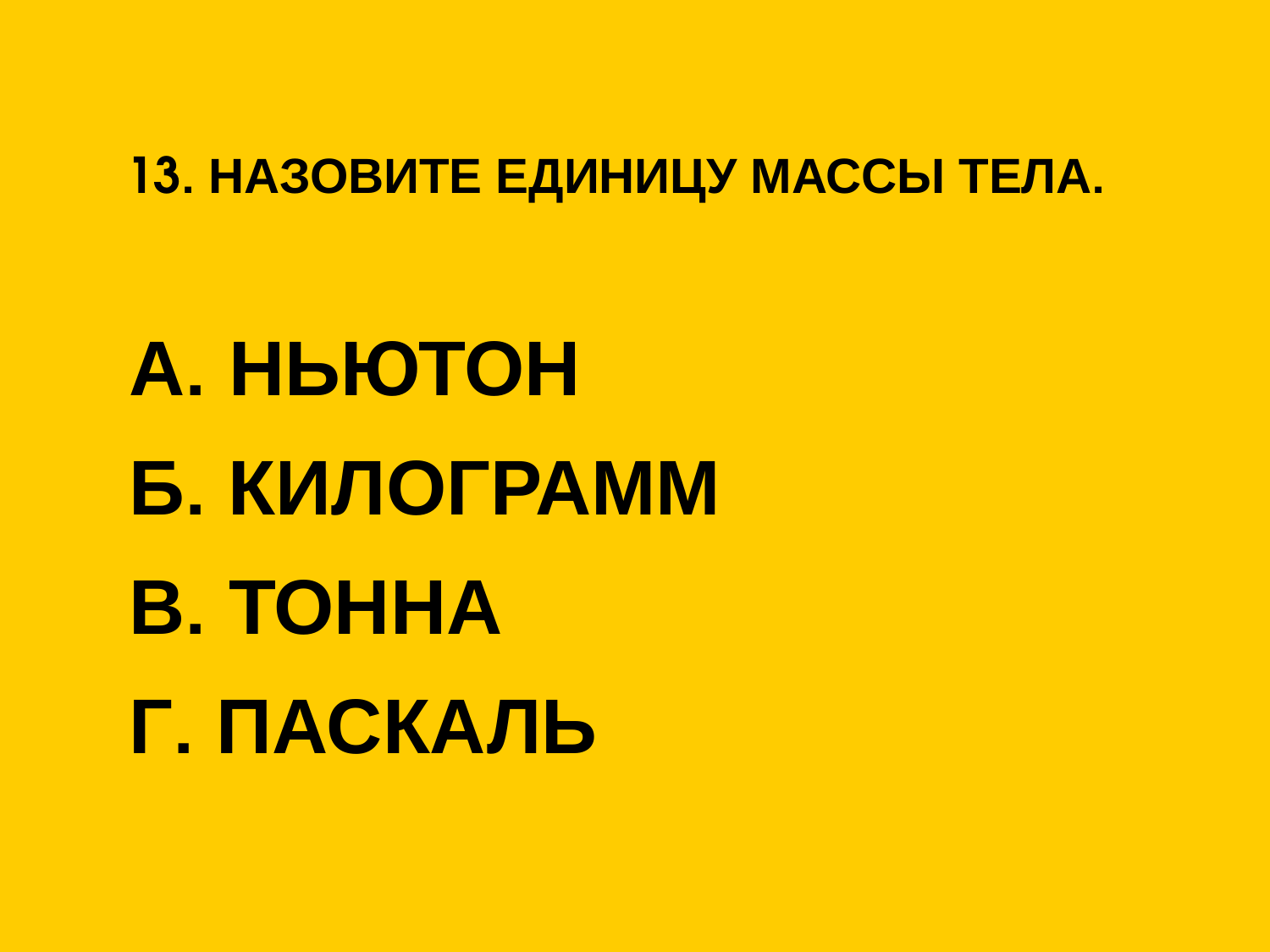

# 13. Назовите единицу массы тела.
А. Ньютон
Б. Килограмм
В. Тонна
Г. Паскаль